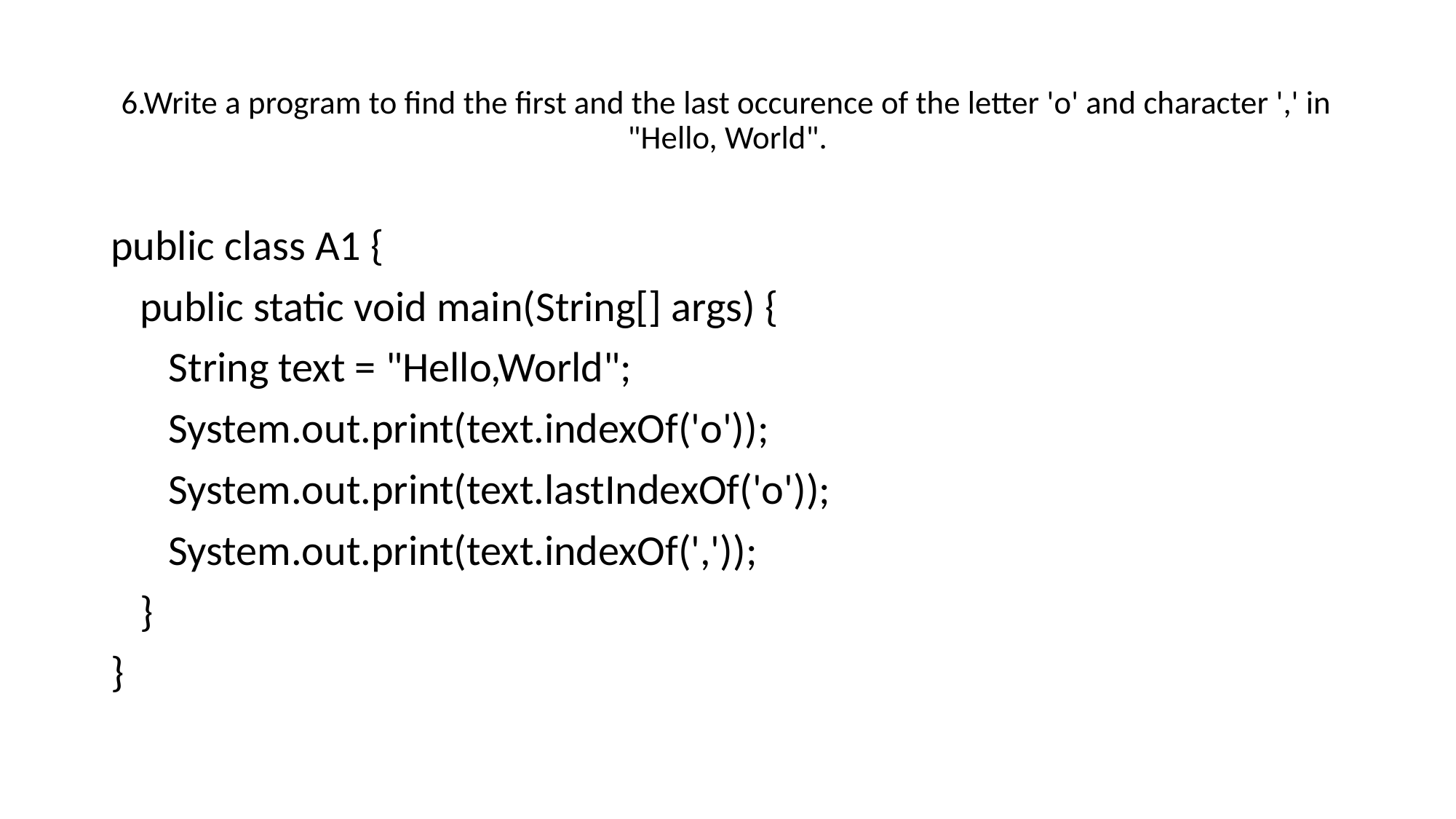

# 6.Write a program to find the first and the last occurence of the letter 'o' and character ',' in "Hello, World".
public class A1 {
   public static void main(String[] args) {
      String text = "Hello,World";
      System.out.print(text.indexOf('o'));
      System.out.print(text.lastIndexOf('o'));
      System.out.print(text.indexOf(','));
   }
}